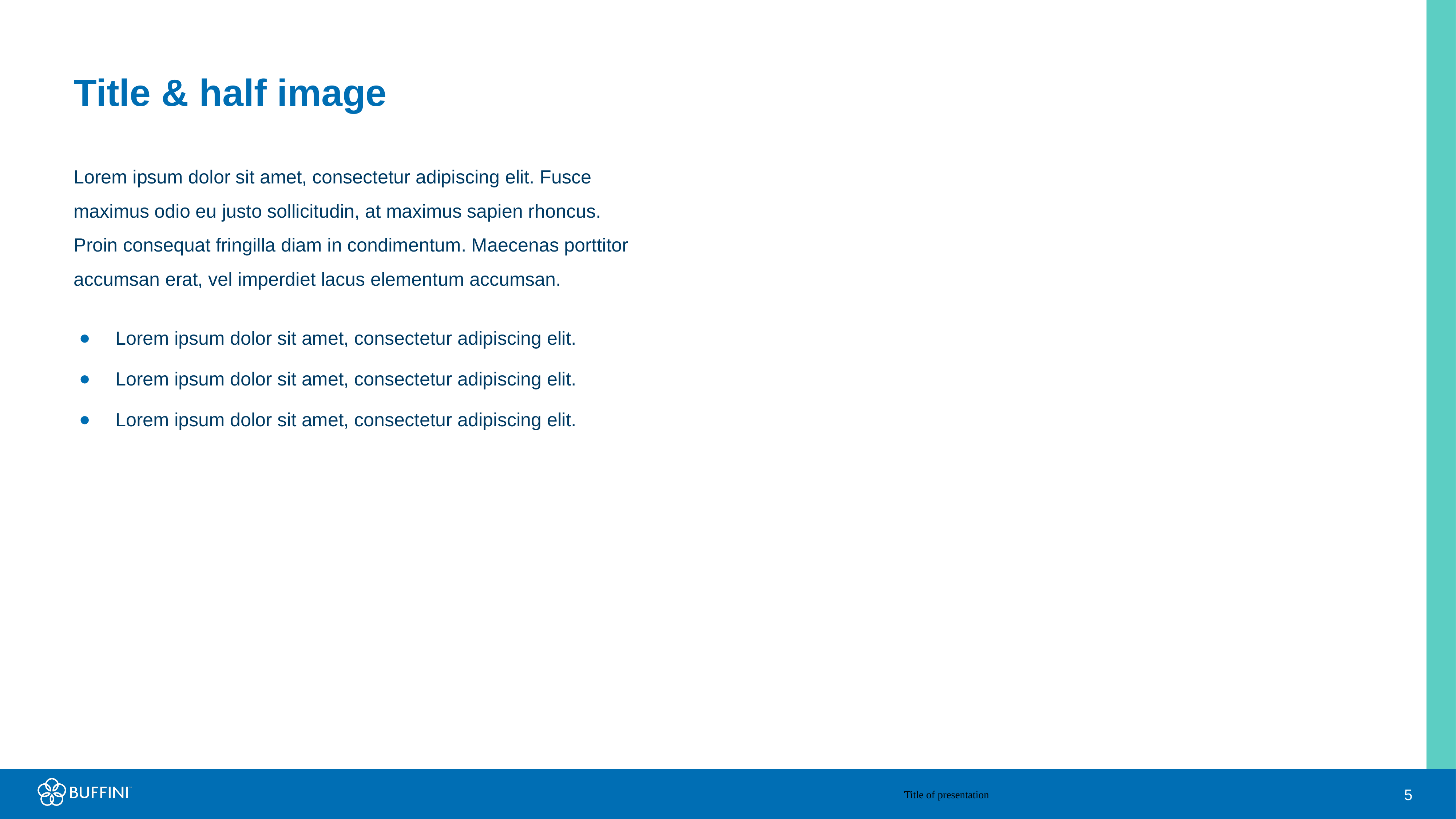

# Title & half image
Lorem ipsum dolor sit amet, consectetur adipiscing elit. Fusce maximus odio eu justo sollicitudin, at maximus sapien rhoncus. Proin consequat fringilla diam in condimentum. Maecenas porttitor accumsan erat, vel imperdiet lacus elementum accumsan.
Lorem ipsum dolor sit amet, consectetur adipiscing elit.
Lorem ipsum dolor sit amet, consectetur adipiscing elit.
Lorem ipsum dolor sit amet, consectetur adipiscing elit.
Title of presentation
5